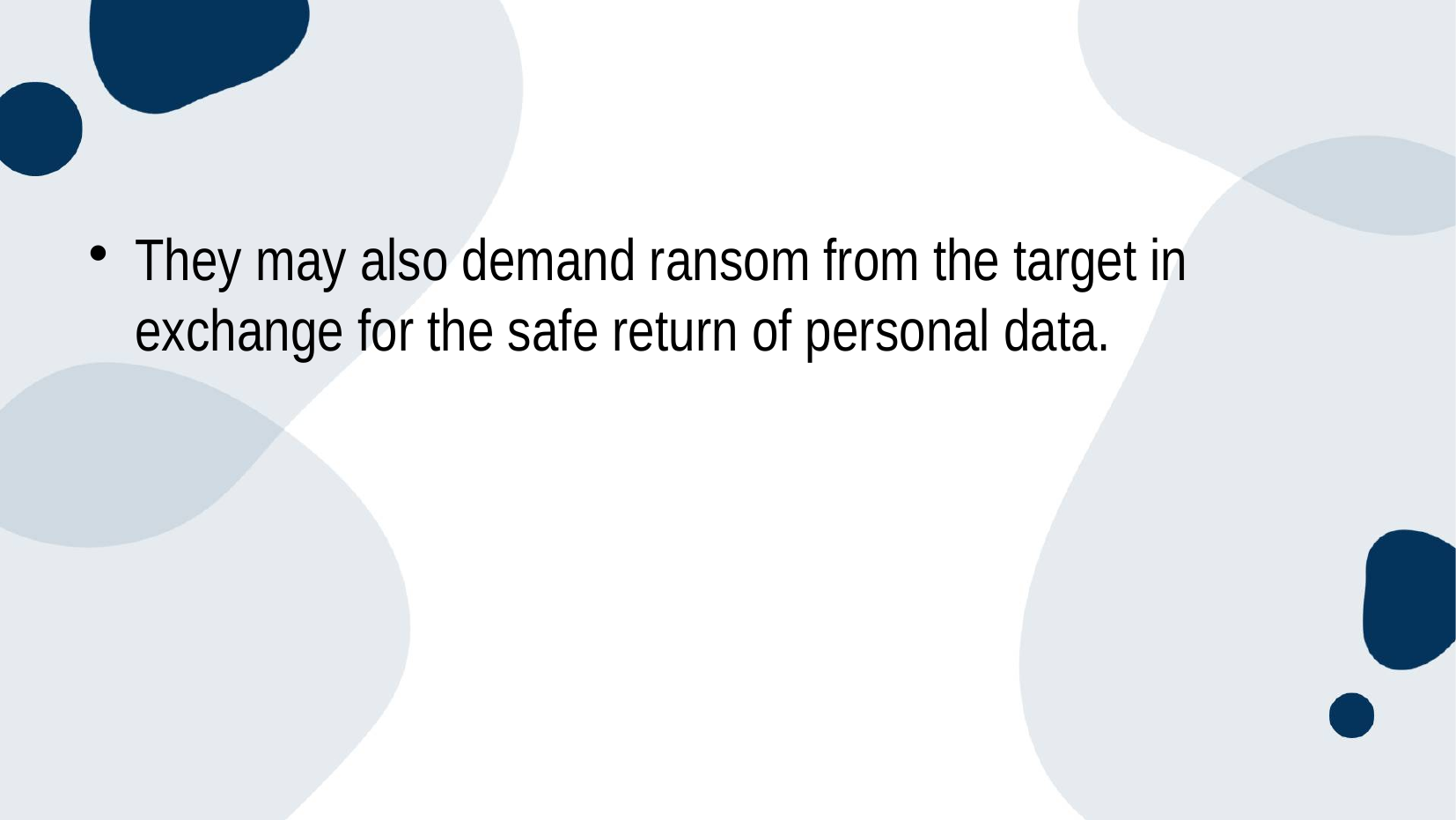

#
They may also demand ransom from the target in exchange for the safe return of personal data.